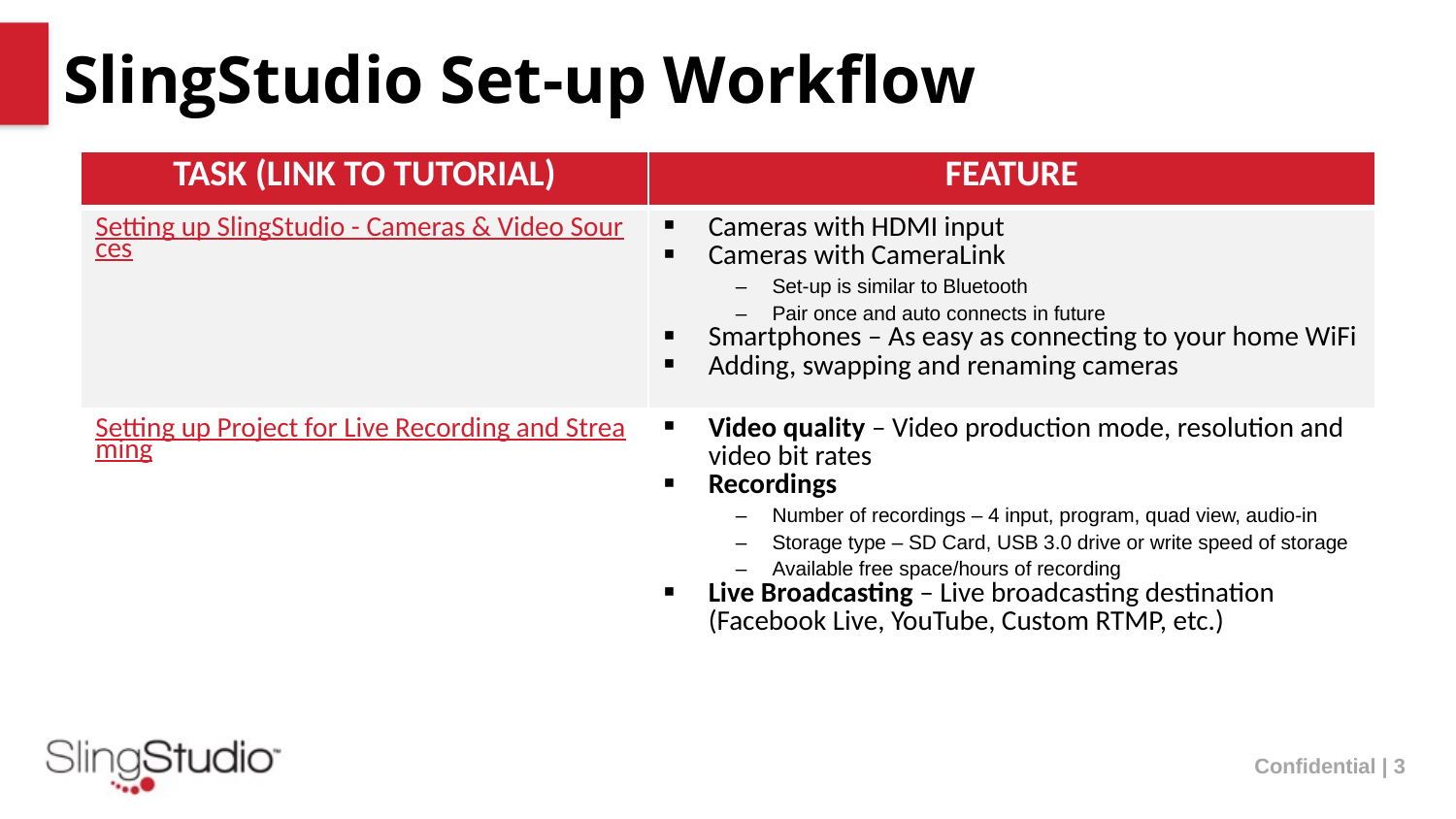

# SlingStudio Set-up Workflow
| TASK (LINK TO TUTORIAL) | FEATURE |
| --- | --- |
| Setting up SlingStudio - Cameras & Video Sources | Cameras with HDMI input Cameras with CameraLink Set-up is similar to Bluetooth Pair once and auto connects in future Smartphones – As easy as connecting to your home WiFi Adding, swapping and renaming cameras |
| Setting up Project for Live Recording and Streaming | Video quality – Video production mode, resolution and video bit rates Recordings Number of recordings – 4 input, program, quad view, audio-in Storage type – SD Card, USB 3.0 drive or write speed of storage Available free space/hours of recording Live Broadcasting – Live broadcasting destination (Facebook Live, YouTube, Custom RTMP, etc.) |